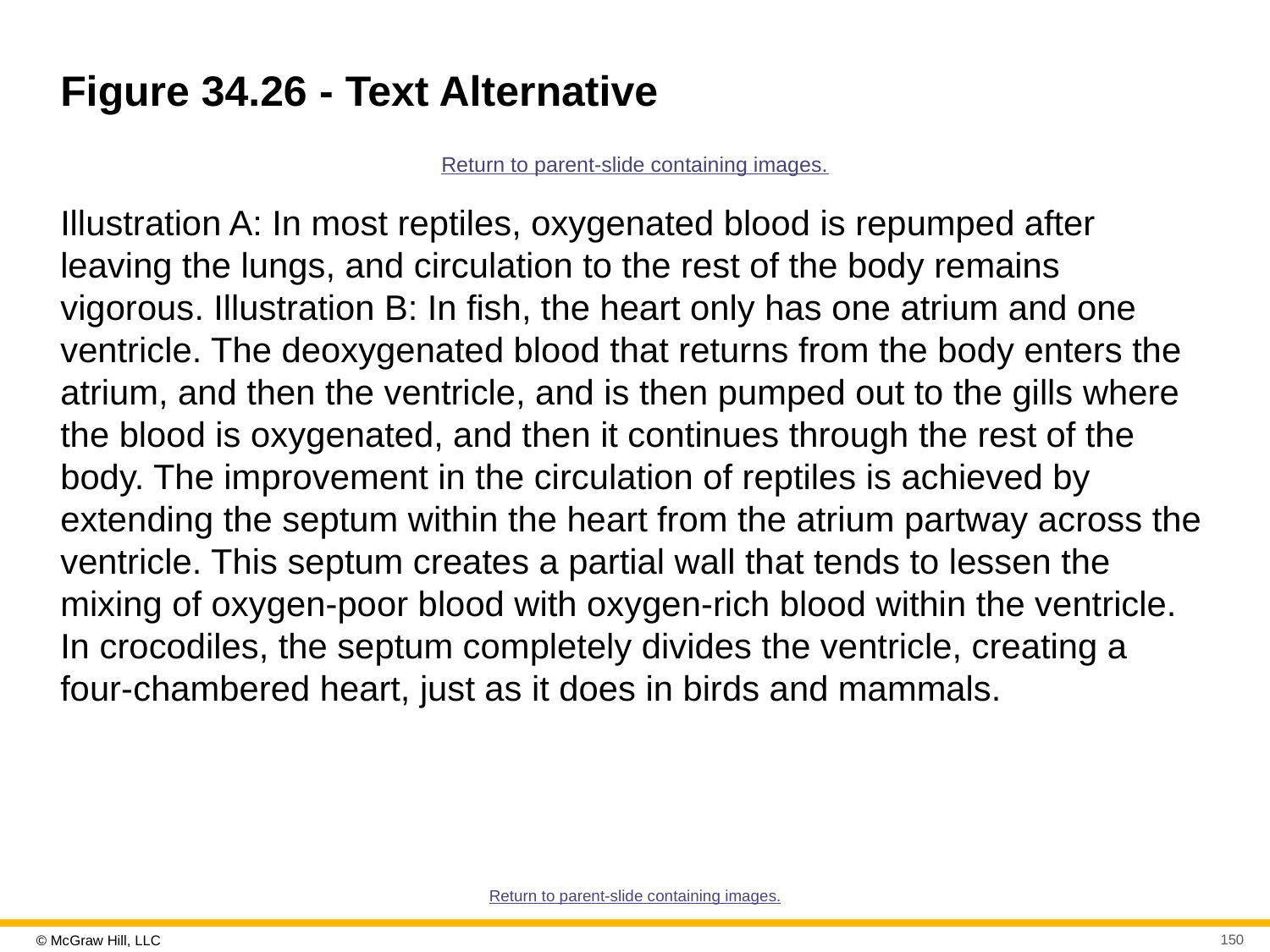

# Figure 34.26 - Text Alternative
Return to parent-slide containing images.
Illustration A: In most reptiles, oxygenated blood is repumped after leaving the lungs, and circulation to the rest of the body remains vigorous. Illustration B: In fish, the heart only has one atrium and one ventricle. The deoxygenated blood that returns from the body enters the atrium, and then the ventricle, and is then pumped out to the gills where the blood is oxygenated, and then it continues through the rest of the body. The improvement in the circulation of reptiles is achieved by extending the septum within the heart from the atrium partway across the ventricle. This septum creates a partial wall that tends to lessen the mixing of oxygen-poor blood with oxygen-rich blood within the ventricle. In crocodiles, the septum completely divides the ventricle, creating a four-chambered heart, just as it does in birds and mammals.
Return to parent-slide containing images.
150